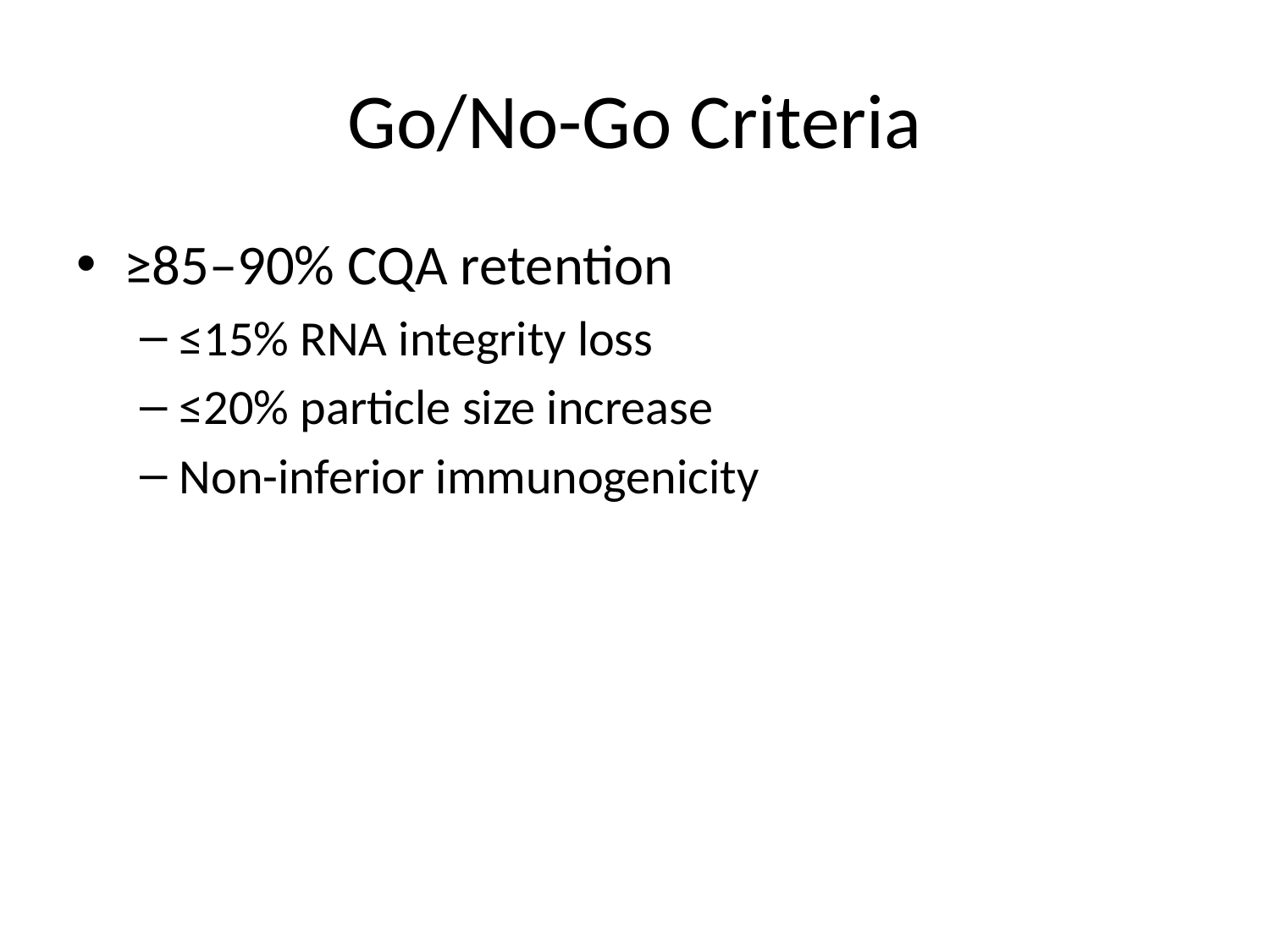

# Go/No-Go Criteria
≥85–90% CQA retention
≤15% RNA integrity loss
≤20% particle size increase
Non-inferior immunogenicity